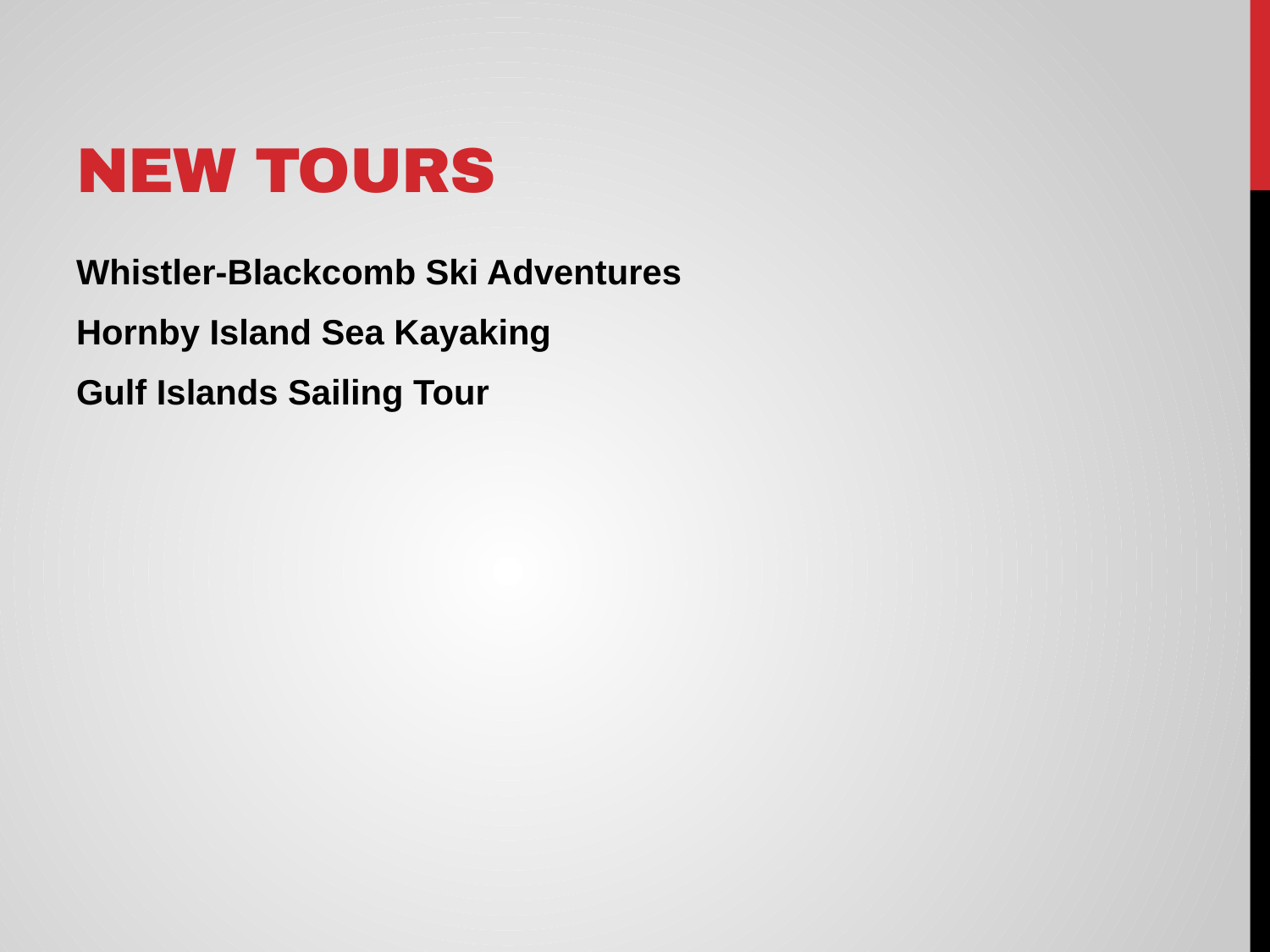

# New Tours
Whistler-Blackcomb Ski Adventures
Hornby Island Sea Kayaking
Gulf Islands Sailing Tour